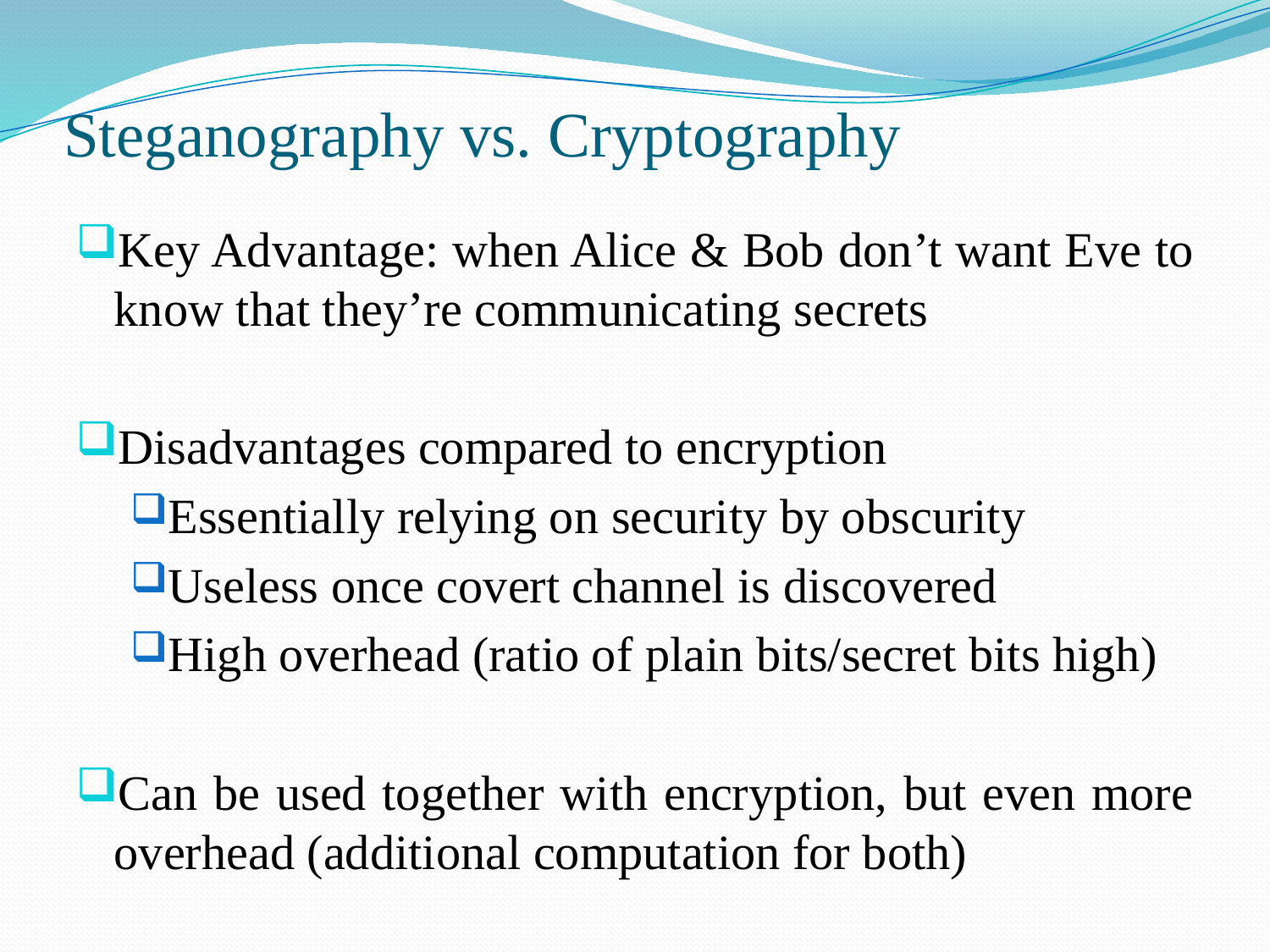

# Steganography vs. Cryptography
Key Advantage: when Alice & Bob don’t want Eve to know that they’re communicating secrets

Disadvantages compared to encryption
Essentially relying on security by obscurity
Useless once covert channel is discovered
High overhead (ratio of plain bits/secret bits high)

Can be used together with encryption, but even more overhead (additional computation for both)